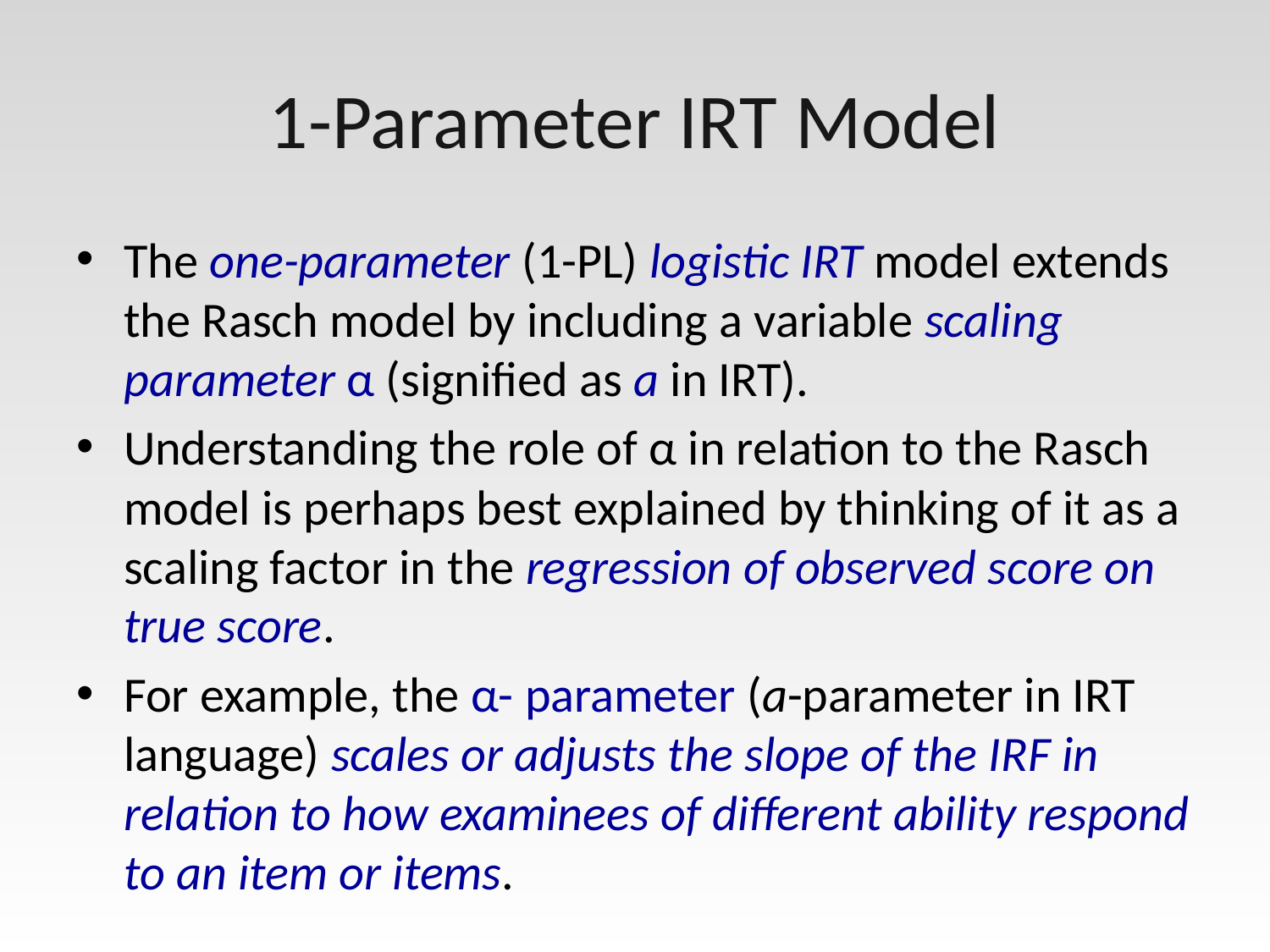

# 1-Parameter IRT Model
The one-parameter (1-PL) logistic IRT model extends the Rasch model by including a variable scaling parameter α (signified as a in IRT).
Understanding the role of α in relation to the Rasch model is perhaps best explained by thinking of it as a scaling factor in the regression of observed score on true score.
For example, the α- parameter (a-parameter in IRT language) scales or adjusts the slope of the IRF in relation to how examinees of different ability respond to an item or items.